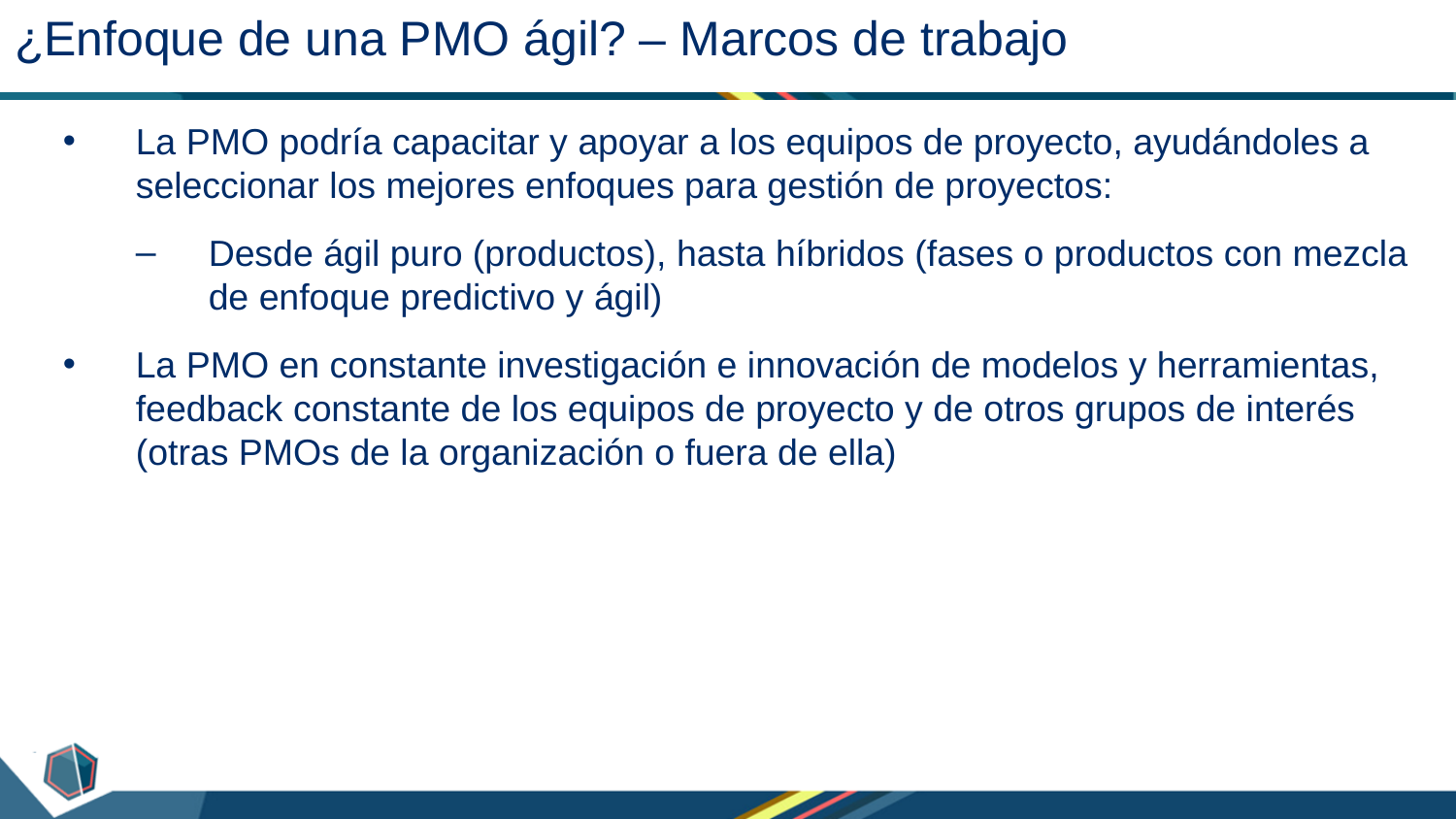

# ¿Enfoque de una PMO ágil? – Marcos de trabajo
La PMO podría capacitar y apoyar a los equipos de proyecto, ayudándoles a seleccionar los mejores enfoques para gestión de proyectos:
Desde ágil puro (productos), hasta híbridos (fases o productos con mezcla de enfoque predictivo y ágil)
La PMO en constante investigación e innovación de modelos y herramientas, feedback constante de los equipos de proyecto y de otros grupos de interés (otras PMOs de la organización o fuera de ella)